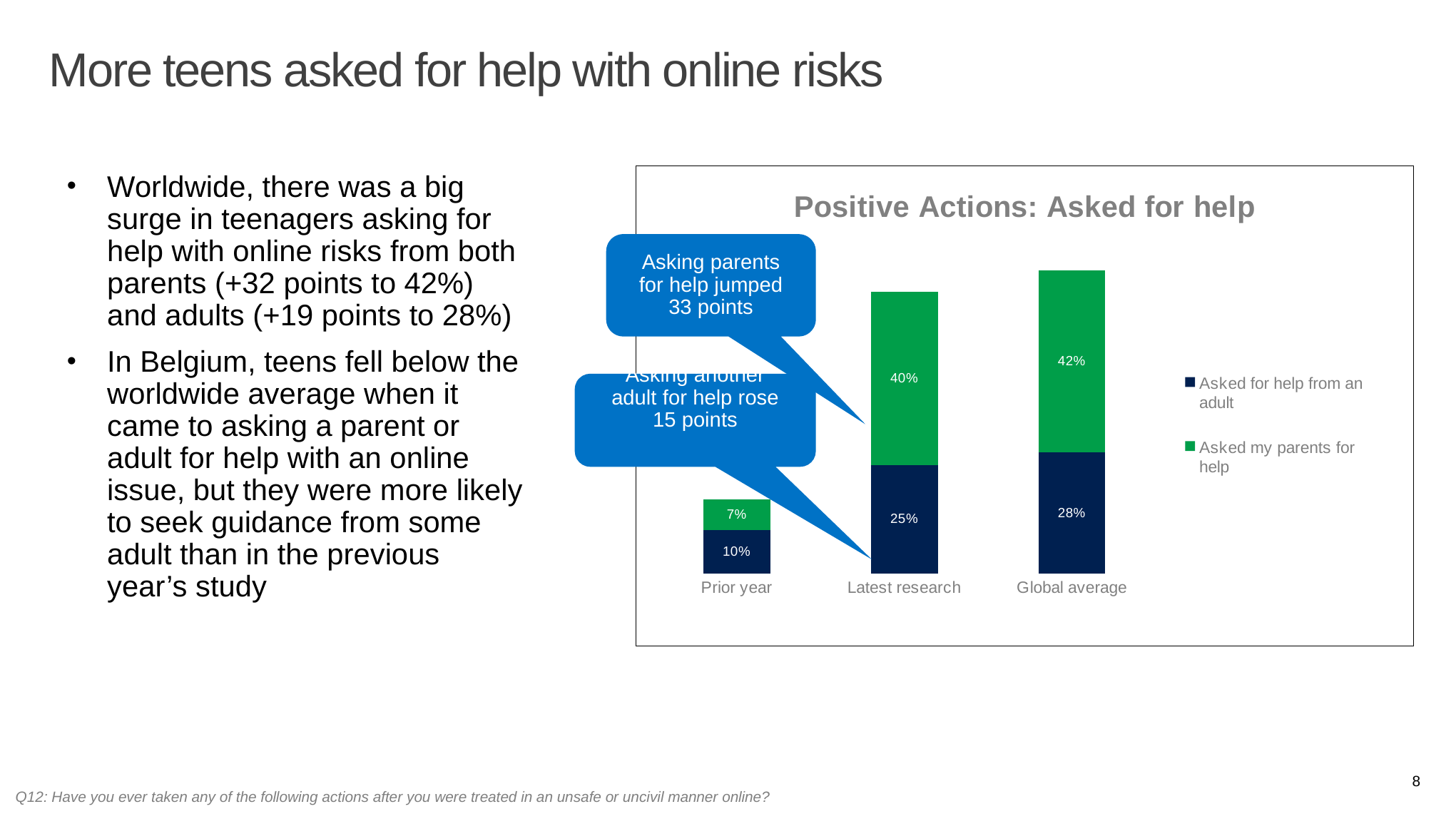

# More teens asked for help with online risks
Worldwide, there was a big surge in teenagers asking for help with online risks from both parents (+32 points to 42%) and adults (+19 points to 28%)
In Belgium, teens fell below the worldwide average when it came to asking a parent or adult for help with an online issue, but they were more likely to seek guidance from some  adult than in the previous year’s study

### Chart: Positive Actions: Asked for help

| Category | Asked for help from an adult | Asked my parents for help |
|---|---|---|
| Prior year | 0.1 | 0.07 |
| Latest research | 0.25 | 0.4 |
| Global average | 0.28 | 0.42 |
Asking parents for help jumped 33 points
Asking another adult for help rose 15 points

8
Q12: Have you ever taken any of the following actions after you were treated in an unsafe or uncivil manner online?